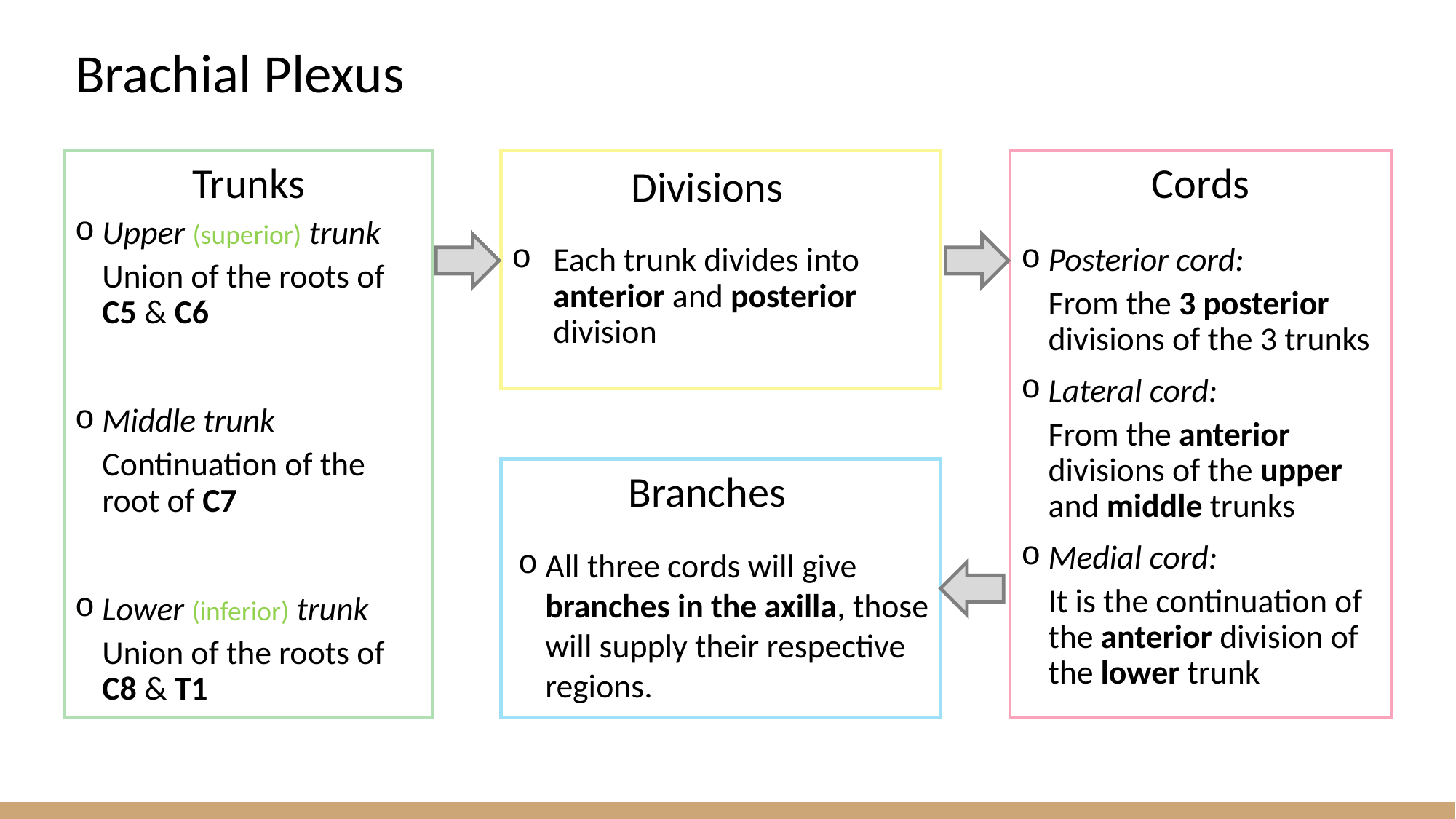

Brachial Plexus

Cords

Trunks
Divisions
Upper (superior) trunk
Union of the roots of C5 & C6

Middle trunk
Continuation of the root of C7

Lower (inferior) trunk
Union of the roots of C8 & T1

Each trunk divides into anterior and posterior division
Posterior cord:
From the 3 posterior divisions of the 3 trunks
Lateral cord:
From the anterior divisions of the upper and middle trunks
Medial cord:
It is the continuation of the anterior division of the lower trunk

Branches
All three cords will give branches in the axilla, those will supply their respective regions.